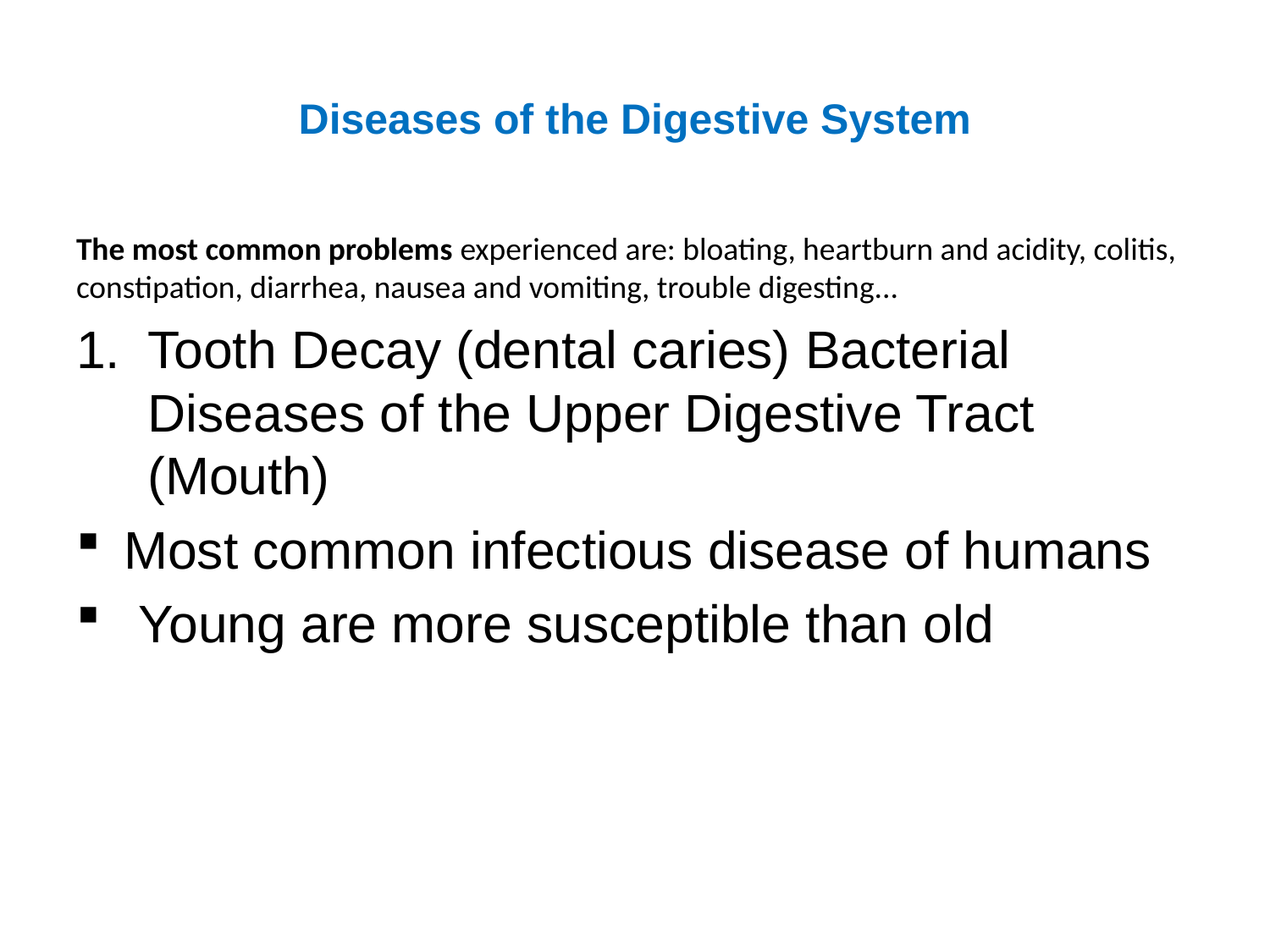

# Diseases of the Digestive System
The most common problems experienced are: bloating, heartburn and acidity, colitis, constipation, diarrhea, nausea and vomiting, trouble digesting...
Tooth Decay (dental caries) Bacterial Diseases of the Upper Digestive Tract (Mouth)
Most common infectious disease of humans
 Young are more susceptible than old